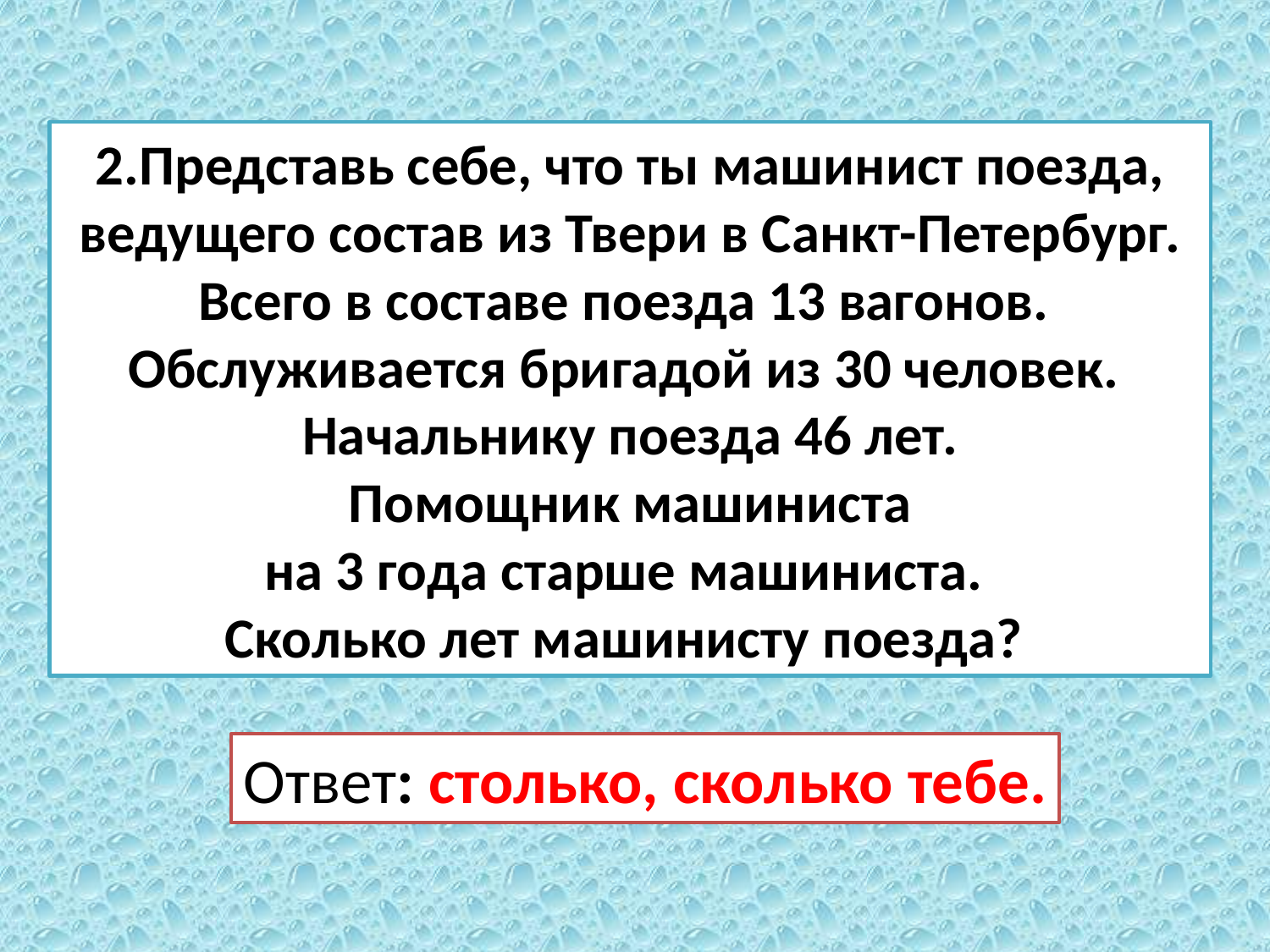

2.Представь себе, что ты машинист поезда,
 ведущего состав из Твери в Санкт-Петербург.
Всего в составе поезда 13 вагонов.
Обслуживается бригадой из 30 человек.
Начальнику поезда 46 лет.
 Помощник машиниста
на 3 года старше машиниста.
Сколько лет машинисту поезда?
Ответ: столько, сколько тебе.